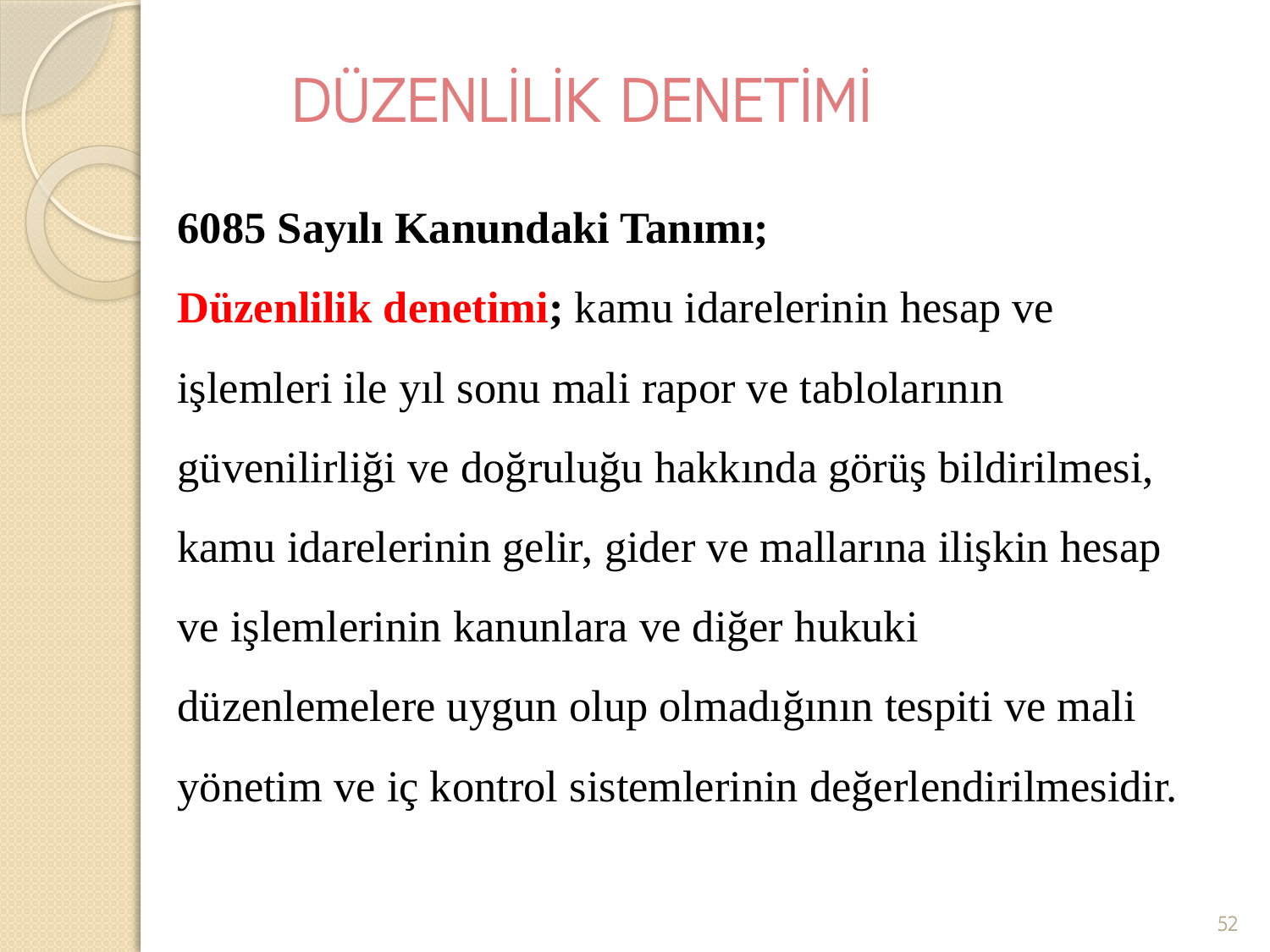

# DÜZENLİLİK DENETİMİ
6085 Sayılı Kanundaki Tanımı;
Düzenlilik denetimi; kamu idarelerinin hesap ve işlemleri ile yıl sonu mali rapor ve tablolarının güvenilirliği ve doğruluğu hakkında görüş bildirilmesi,  kamu idarelerinin gelir, gider ve mallarına ilişkin hesap ve işlemlerinin kanunlara ve diğer hukuki düzenlemelere uygun olup olmadığının tespiti ve mali yönetim ve iç kontrol sistemlerinin değerlendirilmesidir.

52